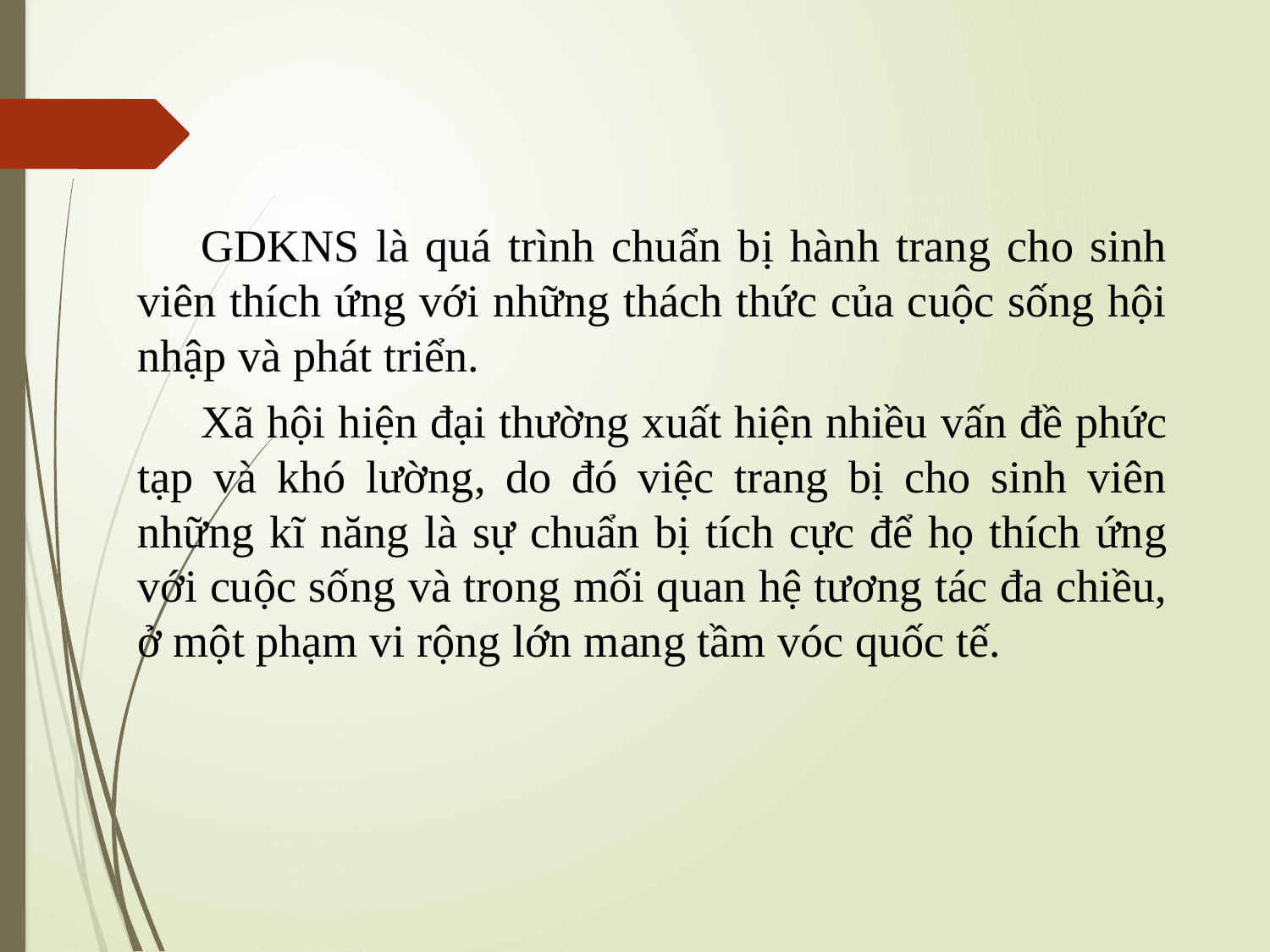

GDKNS là quá trình chuẩn bị hành trang cho sinh viên thích ứng với những thách thức của cuộc sống hội nhập và phát triển.
Xã hội hiện đại thường xuất hiện nhiều vấn đề phức tạp và khó lường, do đó việc trang bị cho sinh viên những kĩ năng là sự chuẩn bị tích cực để họ thích ứng với cuộc sống và trong mối quan hệ tương tác đa chiều, ở một phạm vi rộng lớn mang tầm vóc quốc tế.